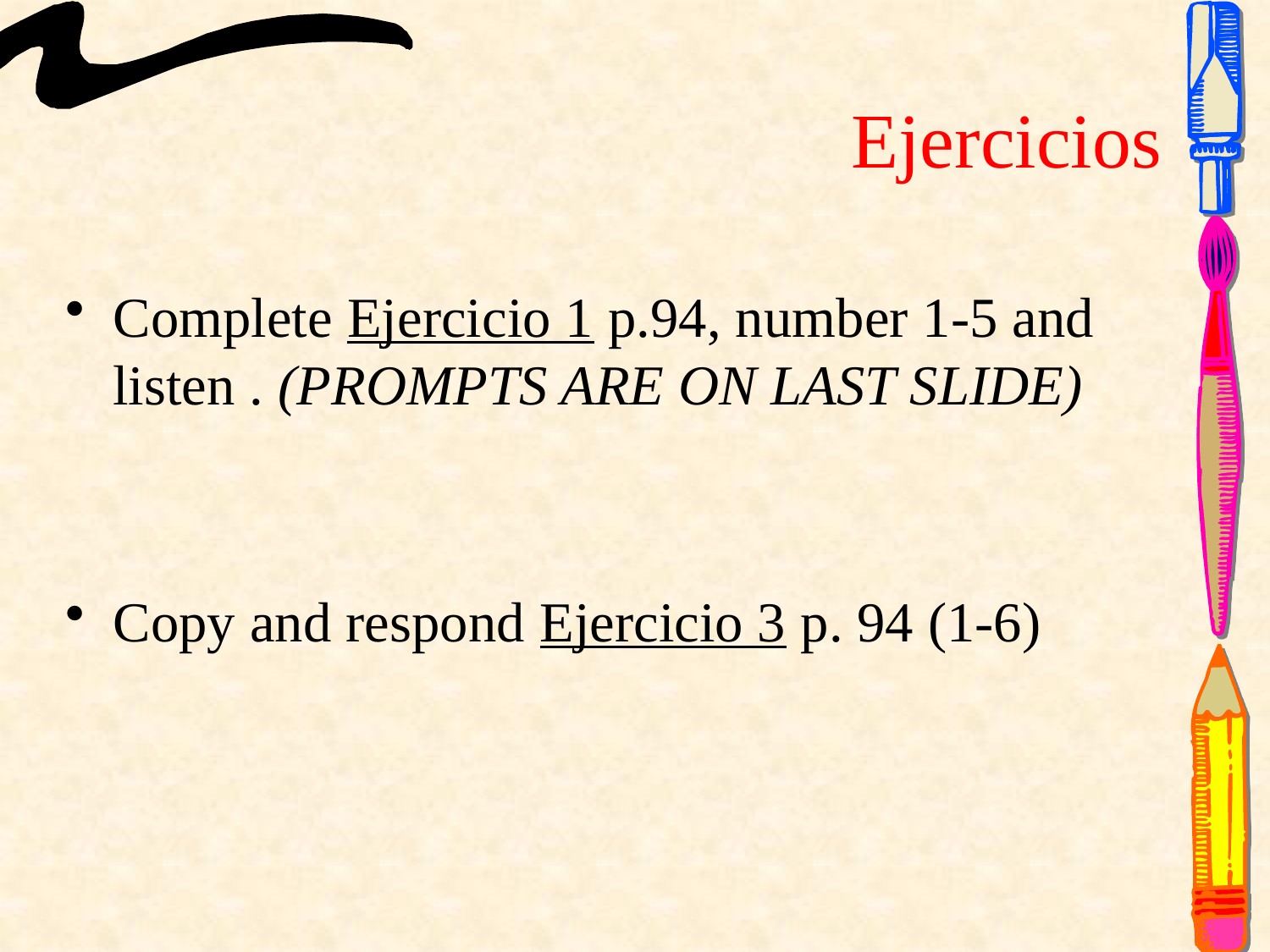

Ejercicios
Complete Ejercicio 1 p.94, number 1-5 and listen . (PROMPTS ARE ON LAST SLIDE)

Copy and respond Ejercicio 3 p. 94 (1-6)